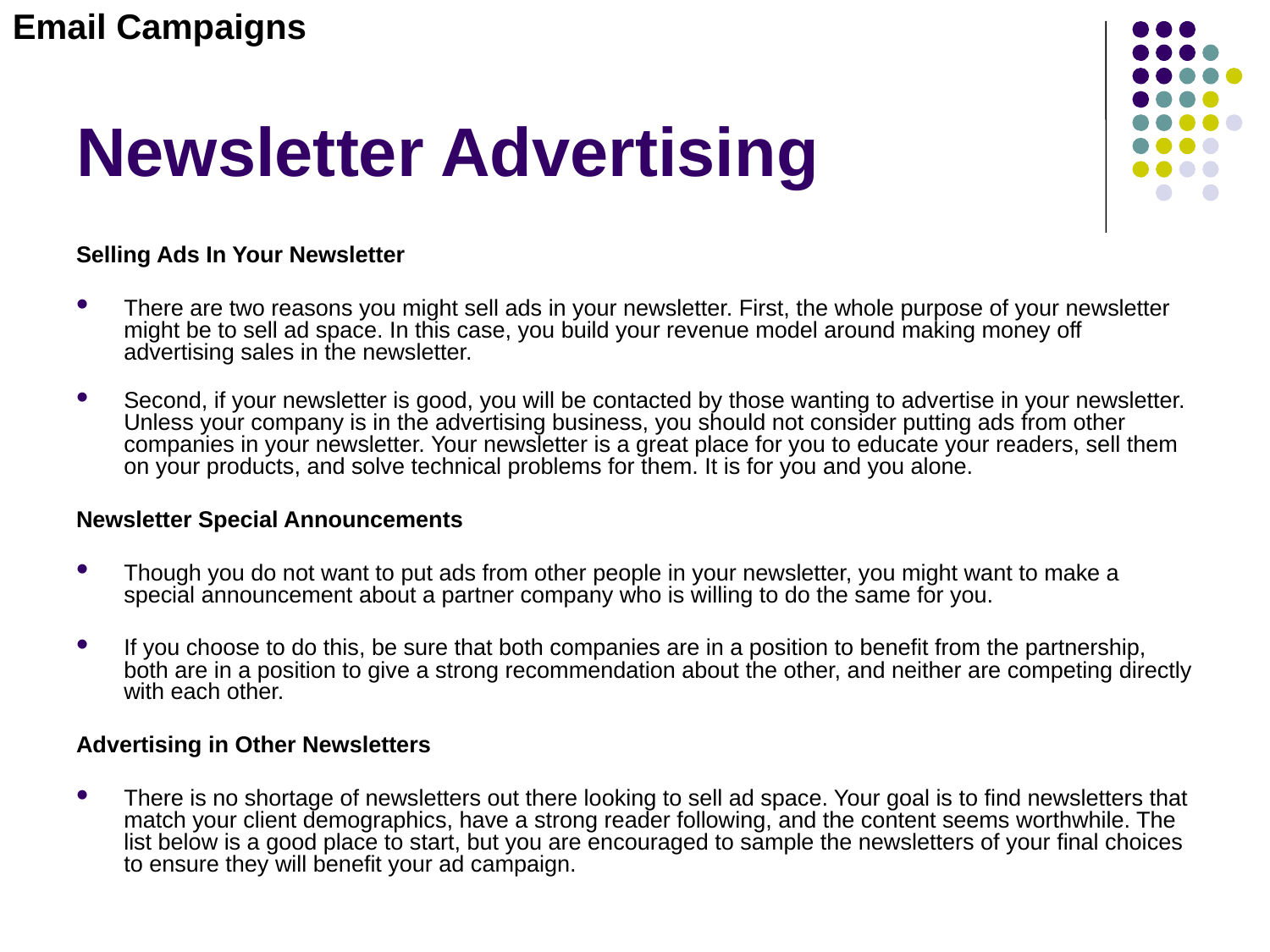

Email Campaigns
# Newsletter Advertising
Selling Ads In Your Newsletter

There are two reasons you might sell ads in your newsletter. First, the whole purpose of your newsletter might be to sell ad space. In this case, you build your revenue model around making money off advertising sales in the newsletter.
Second, if your newsletter is good, you will be contacted by those wanting to advertise in your newsletter. Unless your company is in the advertising business, you should not consider putting ads from other companies in your newsletter. Your newsletter is a great place for you to educate your readers, sell them on your products, and solve technical problems for them. It is for you and you alone.

Newsletter Special Announcements

Though you do not want to put ads from other people in your newsletter, you might want to make a special announcement about a partner company who is willing to do the same for you.

If you choose to do this, be sure that both companies are in a position to benefit from the partnership, both are in a position to give a strong recommendation about the other, and neither are competing directly with each other.

Advertising in Other Newsletters

There is no shortage of newsletters out there looking to sell ad space. Your goal is to find newsletters that match your client demographics, have a strong reader following, and the content seems worthwhile. The list below is a good place to start, but you are encouraged to sample the newsletters of your final choices to ensure they will benefit your ad campaign.